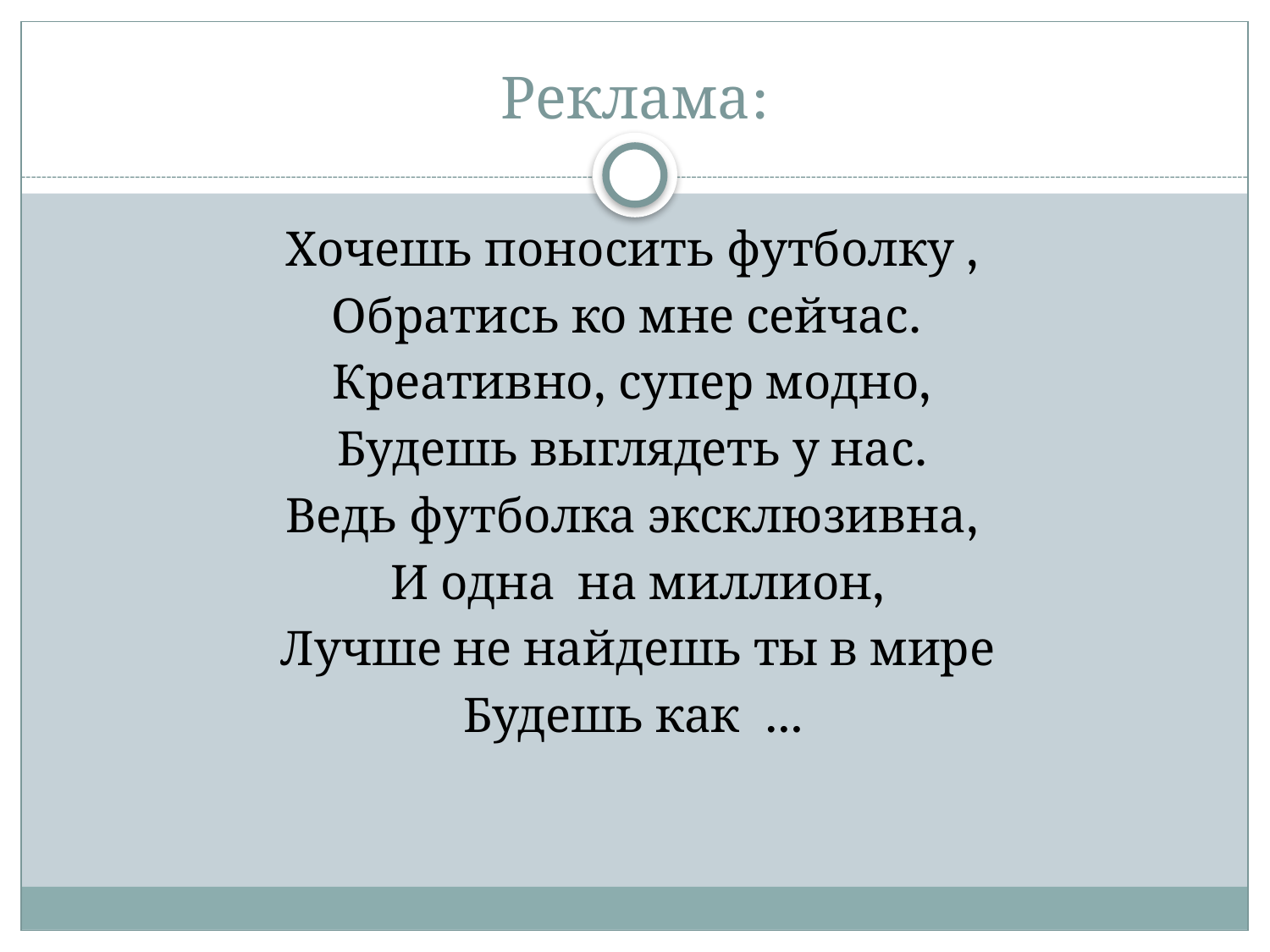

# Реклама:
Хочешь поносить футболку ,
Обратись ко мне сейчас.
Креативно, супер модно,
 Будешь выглядеть у нас.
Ведь футболка эксклюзивна,
 И одна  на миллион,
 Лучше не найдешь ты в мире
Будешь как  …